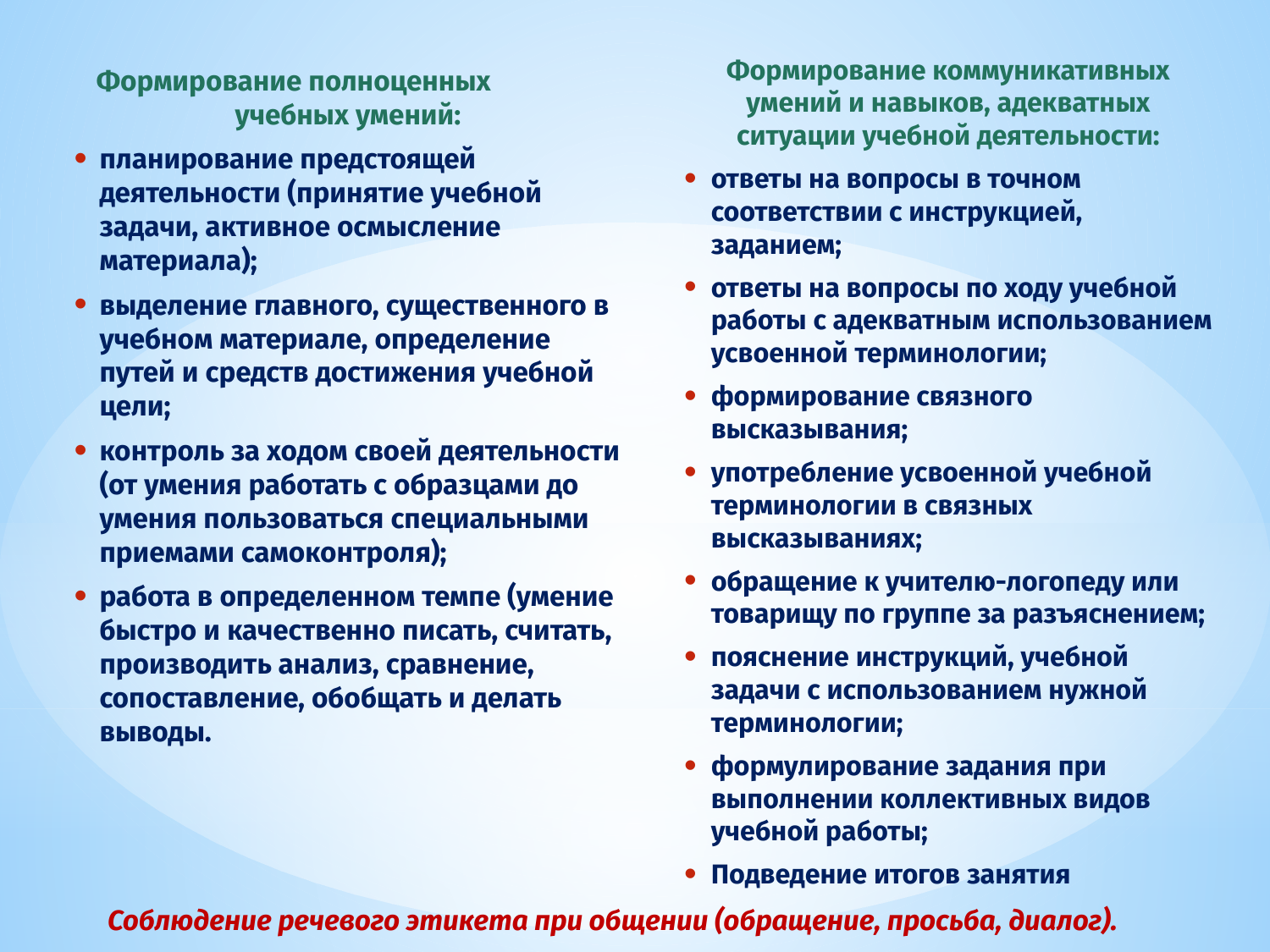

Формирование коммуникативных умений и навыков, адекватных ситуации учебной деятельности:
ответы на вопросы в точном соответствии с инструкцией, заданием;
ответы на вопросы по ходу учебной работы с адекватным использованием усвоенной терминологии;
формирование связного высказывания;
употребление усвоенной учебной терминологии в связных высказываниях;
обращение к учителю-логопеду или товарищу по группе за разъяснением;
пояснение инструкций, учебной задачи с использованием нужной терминологии;
формулирование задания при выполнении коллективных видов учебной работы;
Подведение итогов занятия

Формирование полноценных                 учебных умений:
планирование предстоящей деятельности (принятие учебной задачи, активное осмысление материала);
выделение главного, существенного в учебном материале, определение путей и средств достижения учебной цели;
контроль за ходом своей деятельности (от умения работать с образцами до умения пользоваться специальными приемами самоконтроля);
работа в определенном темпе (умение быстро и качественно писать, считать, производить анализ, сравнение, сопоставление, обобщать и делать выводы.

# Соблюдение речевого этикета при общении (обращение, просьба, диалог).